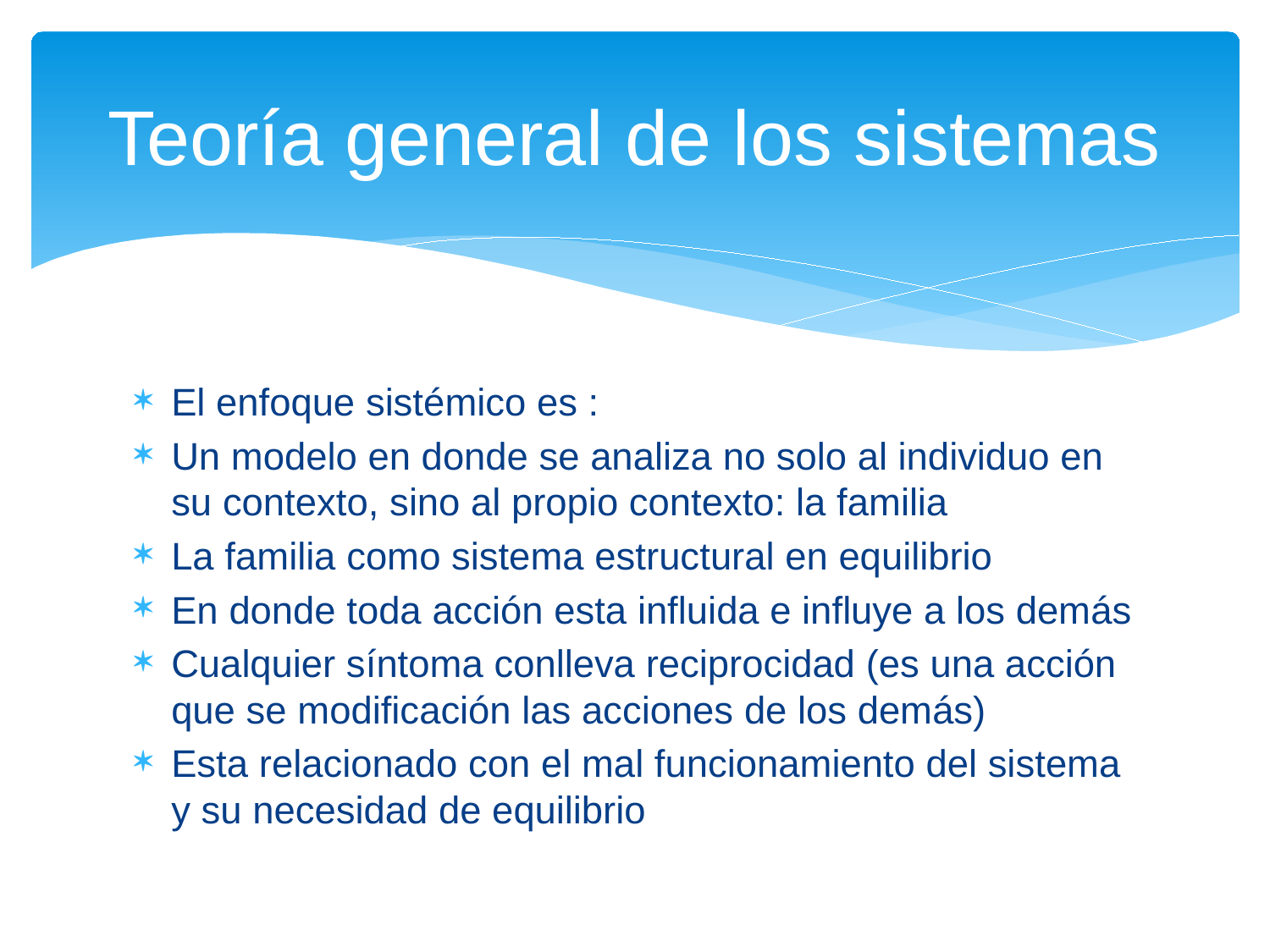

# Teoría general de los sistemas
El enfoque sistémico es :
Un modelo en donde se analiza no solo al individuo en su contexto, sino al propio contexto: la familia
La familia como sistema estructural en equilibrio
En donde toda acción esta influida e influye a los demás
Cualquier síntoma conlleva reciprocidad (es una acción que se modificación las acciones de los demás)
Esta relacionado con el mal funcionamiento del sistema y su necesidad de equilibrio